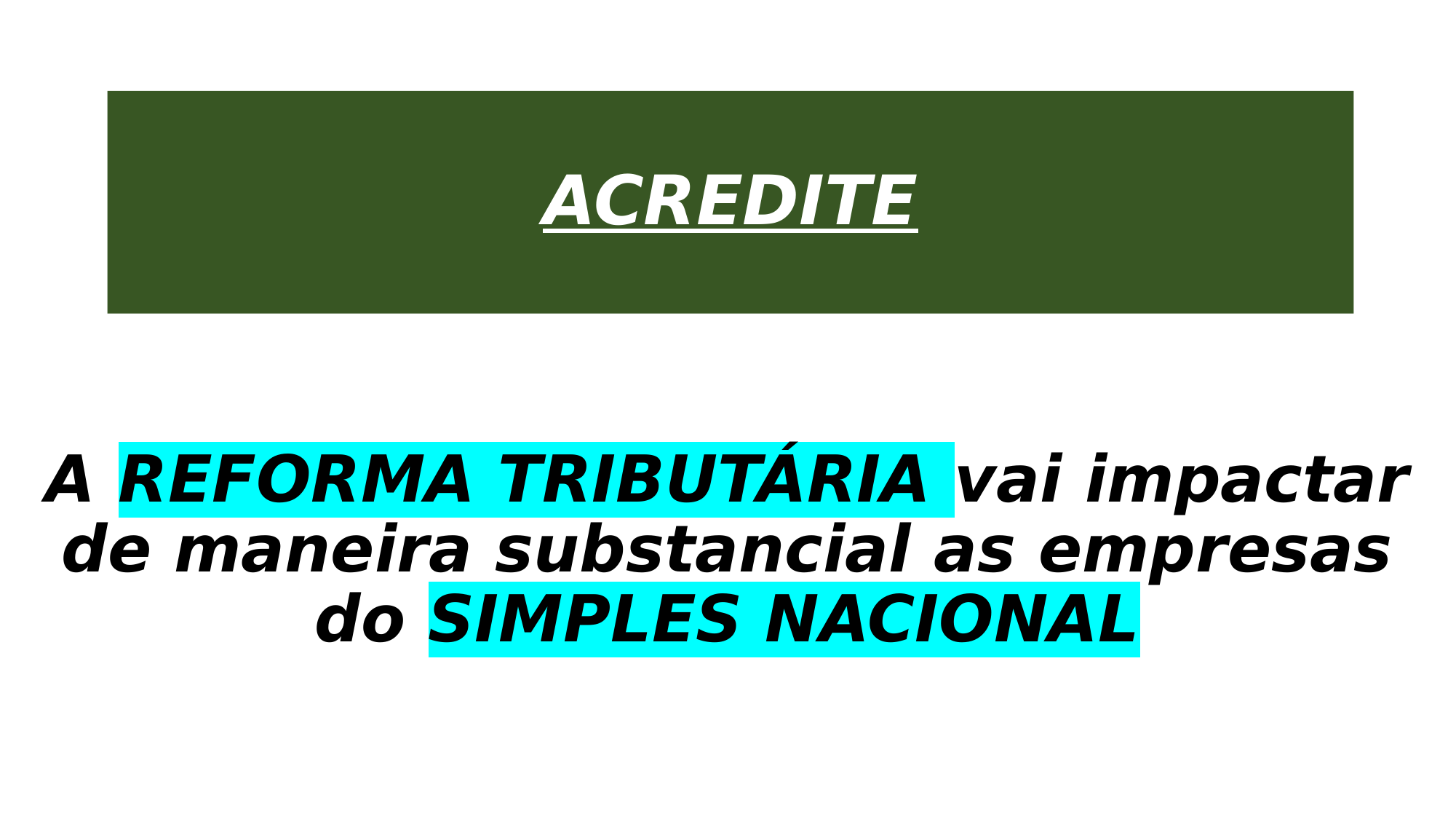

ACREDITE
A REFORMA TRIBUTÁRIA vai impactar de maneira substancial as empresas do SIMPLES NACIONAL